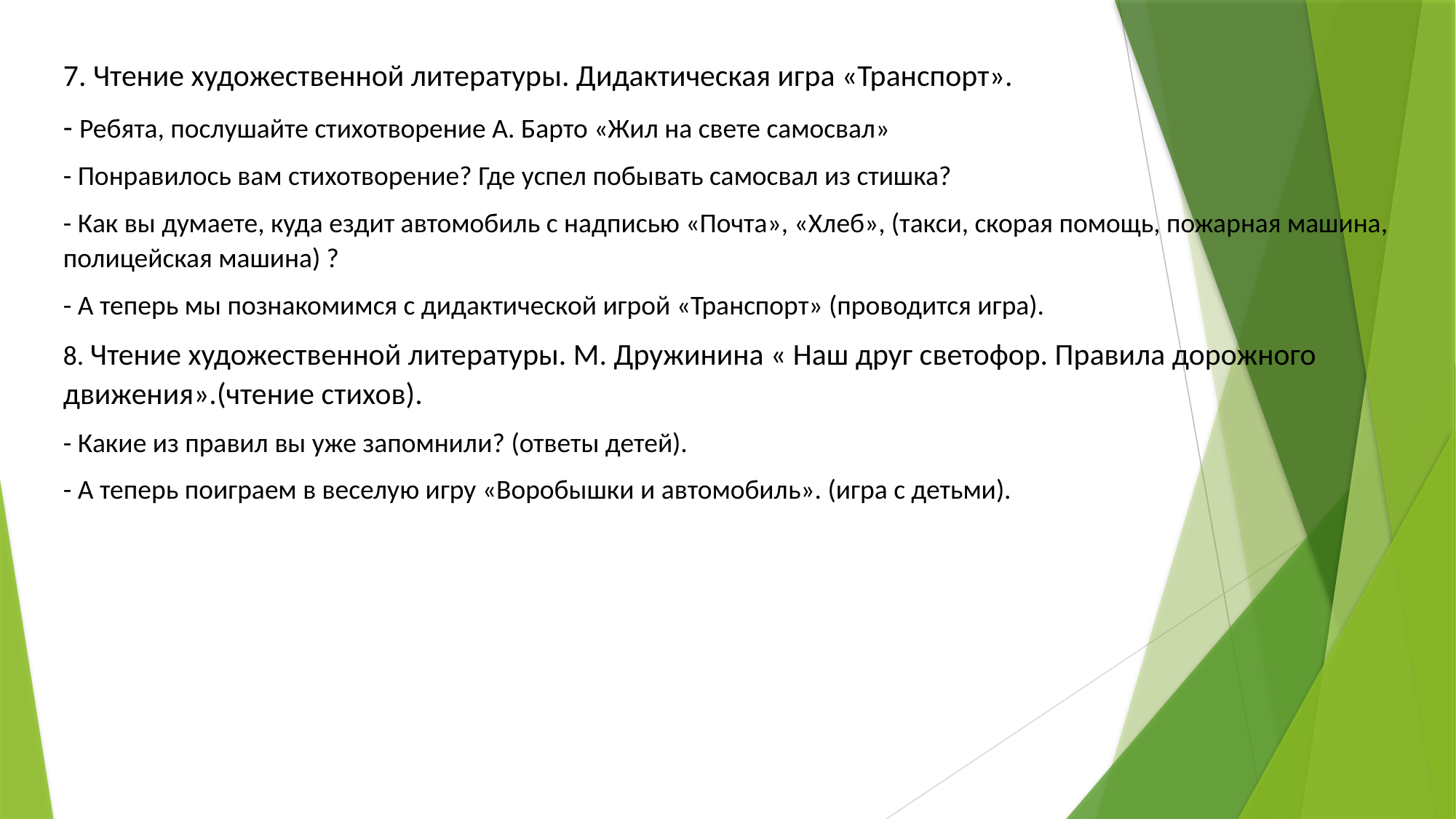

7. Чтение художественной литературы. Дидактическая игра «Транспорт».
- Ребята, послушайте стихотворение А. Барто «Жил на свете самосвал»
- Понравилось вам стихотворение? Где успел побывать самосвал из стишка?
- Как вы думаете, куда ездит автомобиль с надписью «Почта», «Хлеб», (такси, скорая помощь, пожарная машина, полицейская машина) ?
- А теперь мы познакомимся с дидактической игрой «Транспорт» (проводится игра).
8. Чтение художественной литературы. М. Дружинина « Наш друг светофор. Правила дорожного движения».(чтение стихов).
- Какие из правил вы уже запомнили? (ответы детей).
- А теперь поиграем в веселую игру «Воробышки и автомобиль». (игра с детьми).